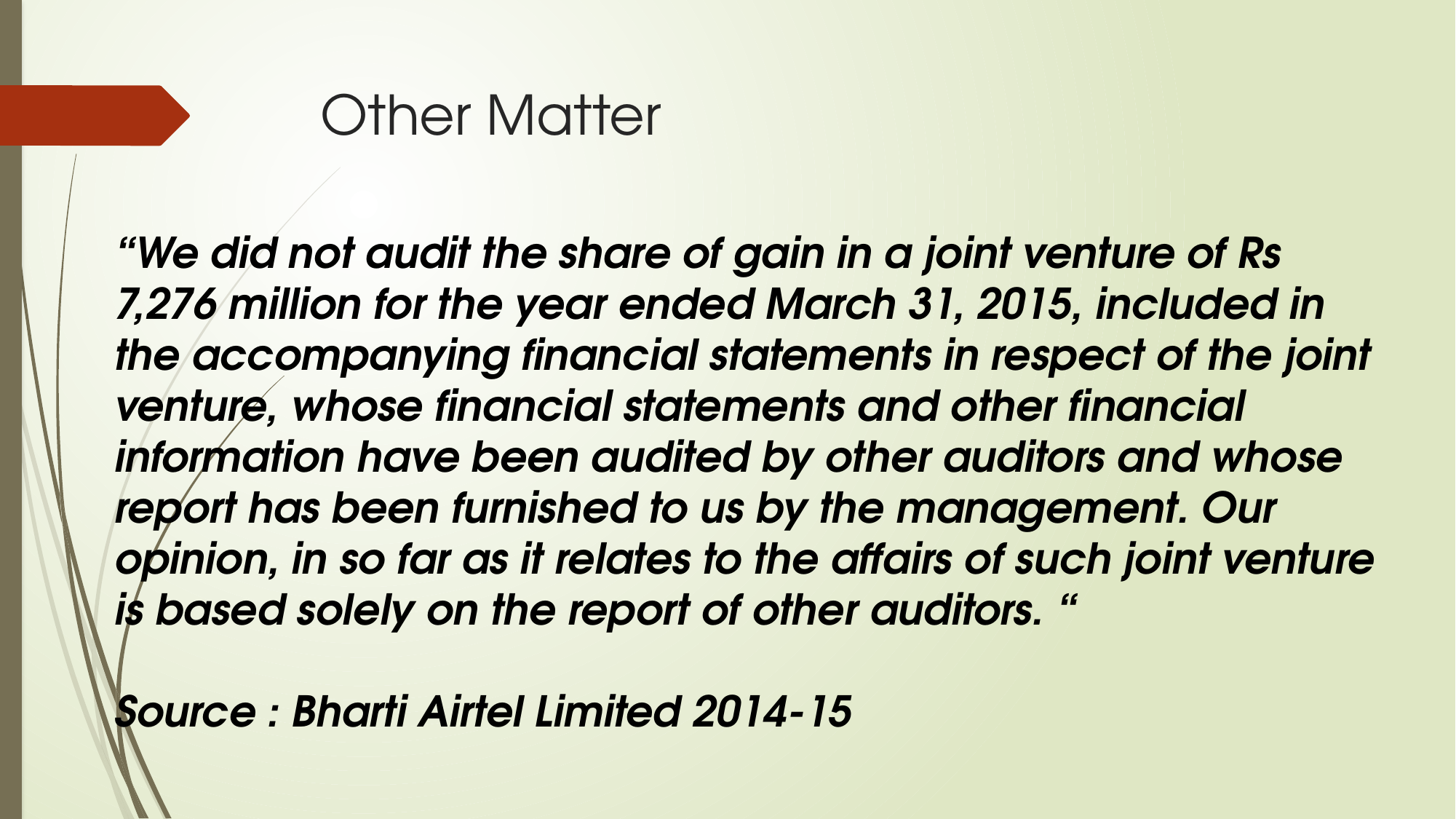

# Other Matter
“We did not audit the share of gain in a joint venture of Rs 7,276 million for the year ended March 31, 2015, included in the accompanying financial statements in respect of the joint venture, whose financial statements and other financial information have been audited by other auditors and whose report has been furnished to us by the management. Our opinion, in so far as it relates to the affairs of such joint venture is based solely on the report of other auditors. “

Source : Bharti Airtel Limited 2014-15